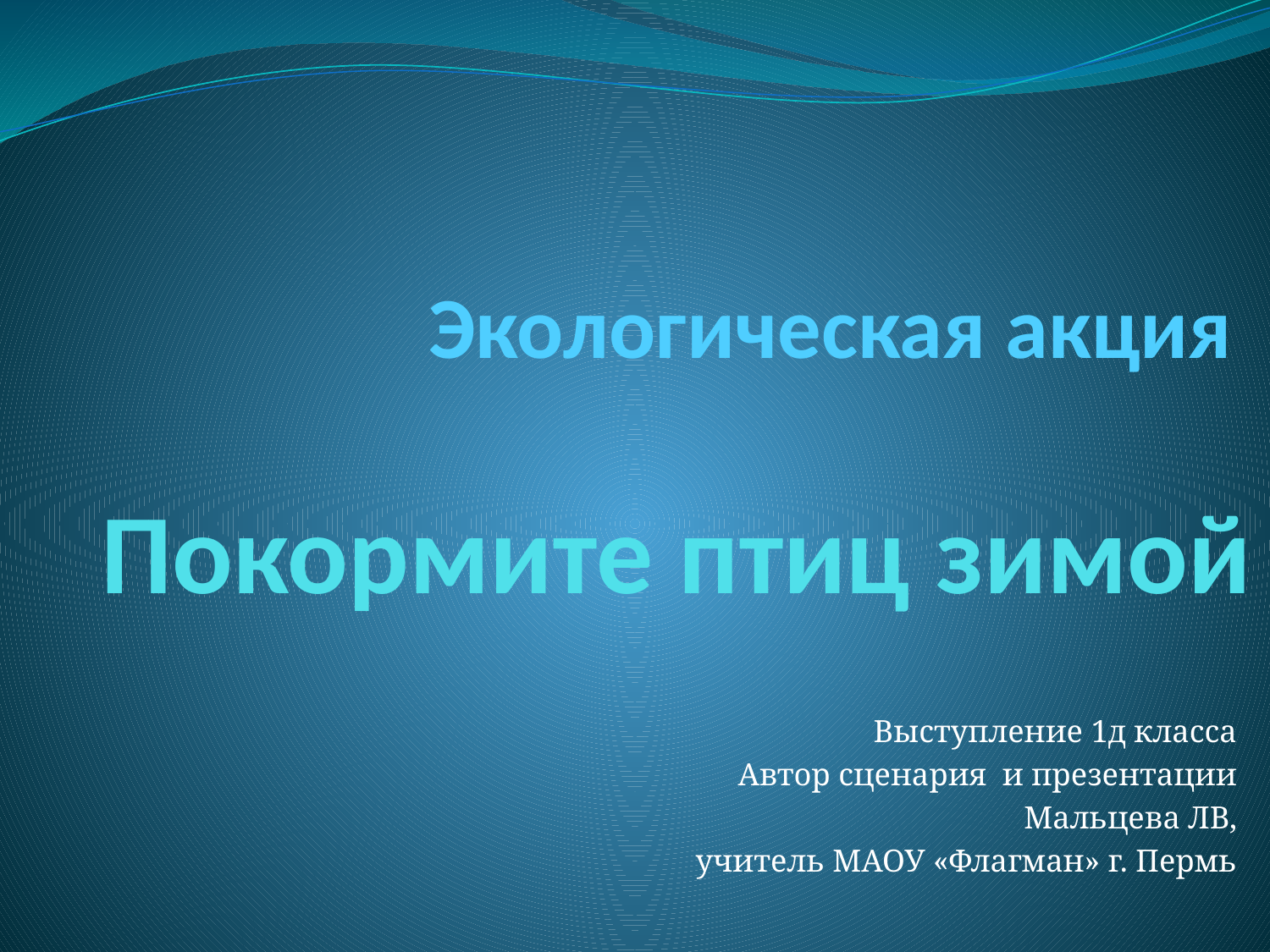

# Экологическая акция Покормите птиц зимой
Выступление 1д класса
Автор сценария  и презентации
Мальцева ЛВ,
 учитель МАОУ «Флагман» г. Пермь